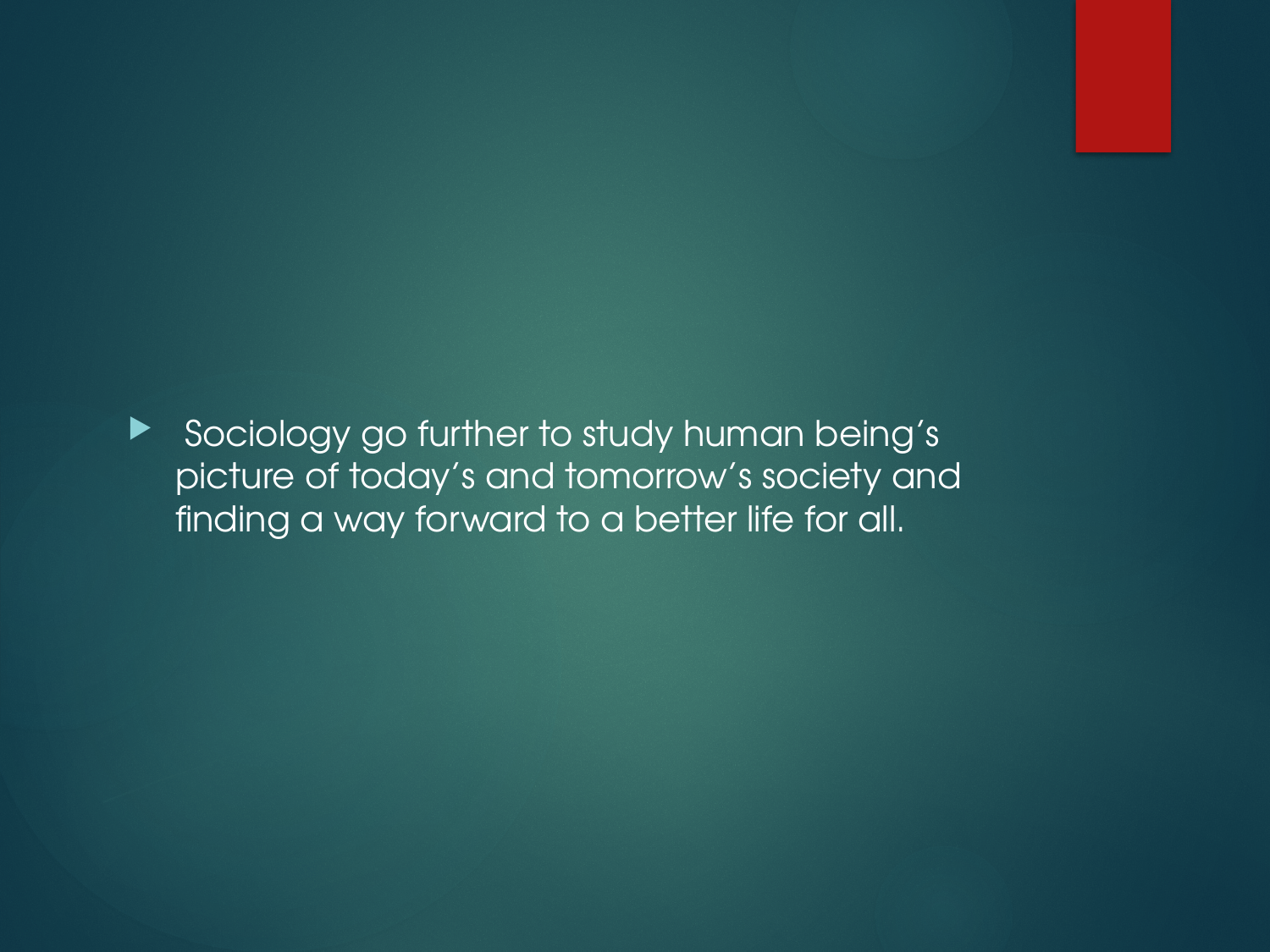

#

 Sociology go further to study human being’s picture of today’s and tomorrow’s society and finding a way forward to a better life for all.